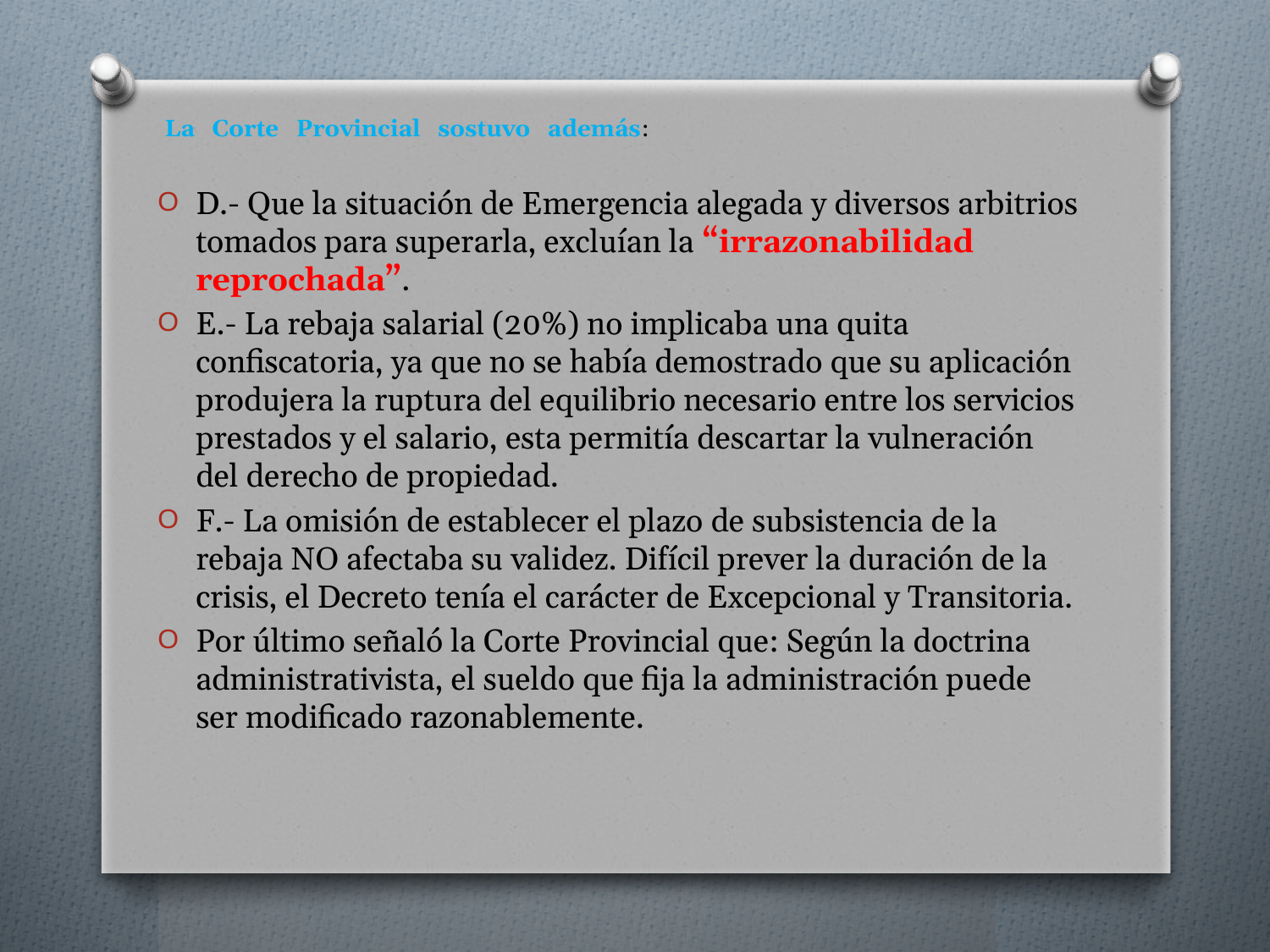

# La Corte Provincial sostuvo además:
D.- Que la situación de Emergencia alegada y diversos arbitrios tomados para superarla, excluían la “irrazonabilidad reprochada”.
E.- La rebaja salarial (20%) no implicaba una quita confiscatoria, ya que no se había demostrado que su aplicación produjera la ruptura del equilibrio necesario entre los servicios prestados y el salario, esta permitía descartar la vulneración del derecho de propiedad.
F.- La omisión de establecer el plazo de subsistencia de la rebaja NO afectaba su validez. Difícil prever la duración de la crisis, el Decreto tenía el carácter de Excepcional y Transitoria.
Por último señaló la Corte Provincial que: Según la doctrina administrativista, el sueldo que fija la administración puede ser modificado razonablemente.